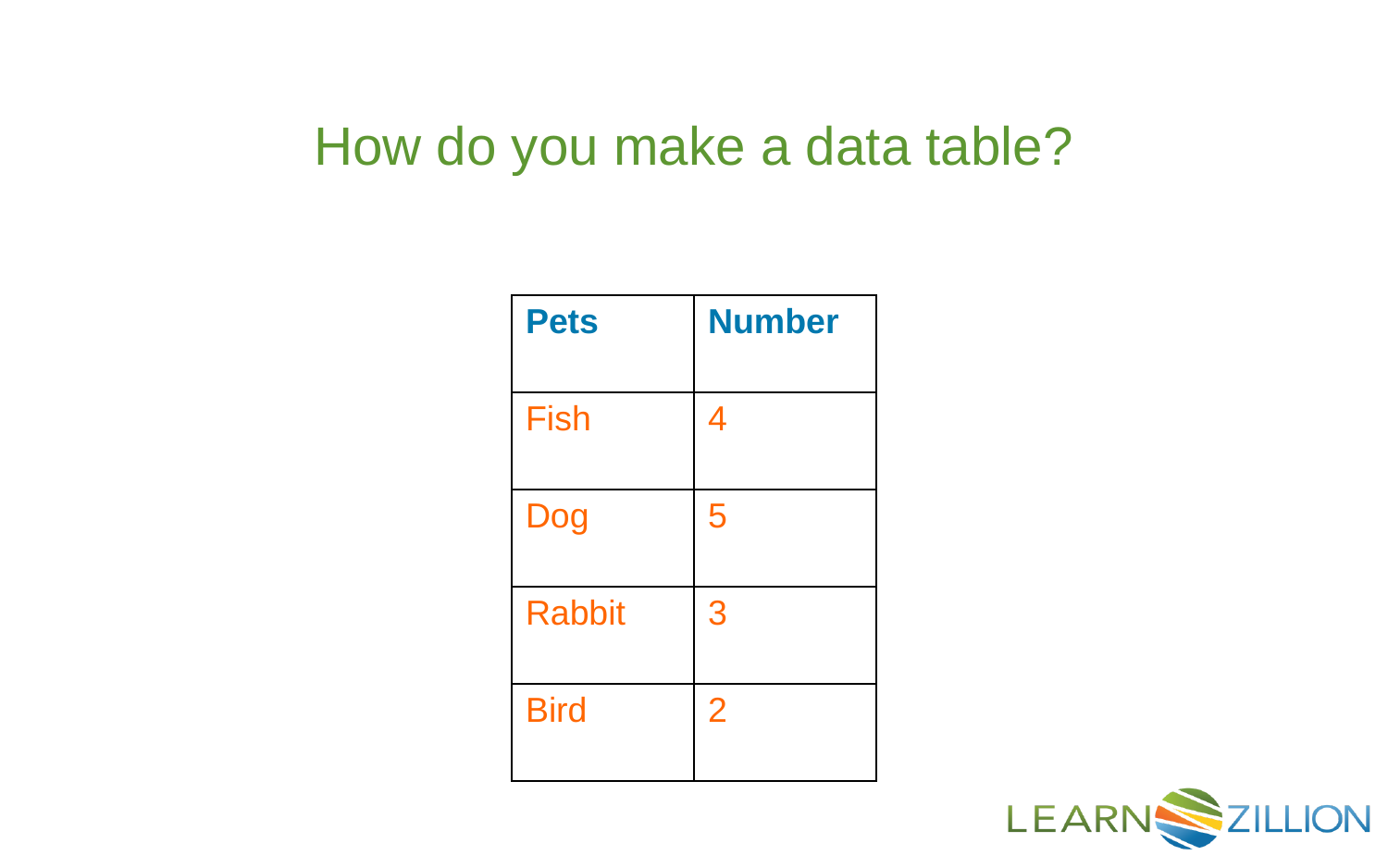

How do you make a data table?
| Pets | Number |
| --- | --- |
| Fish | 4 |
| Dog | 5 |
| Rabbit | 3 |
| Bird | 2 |